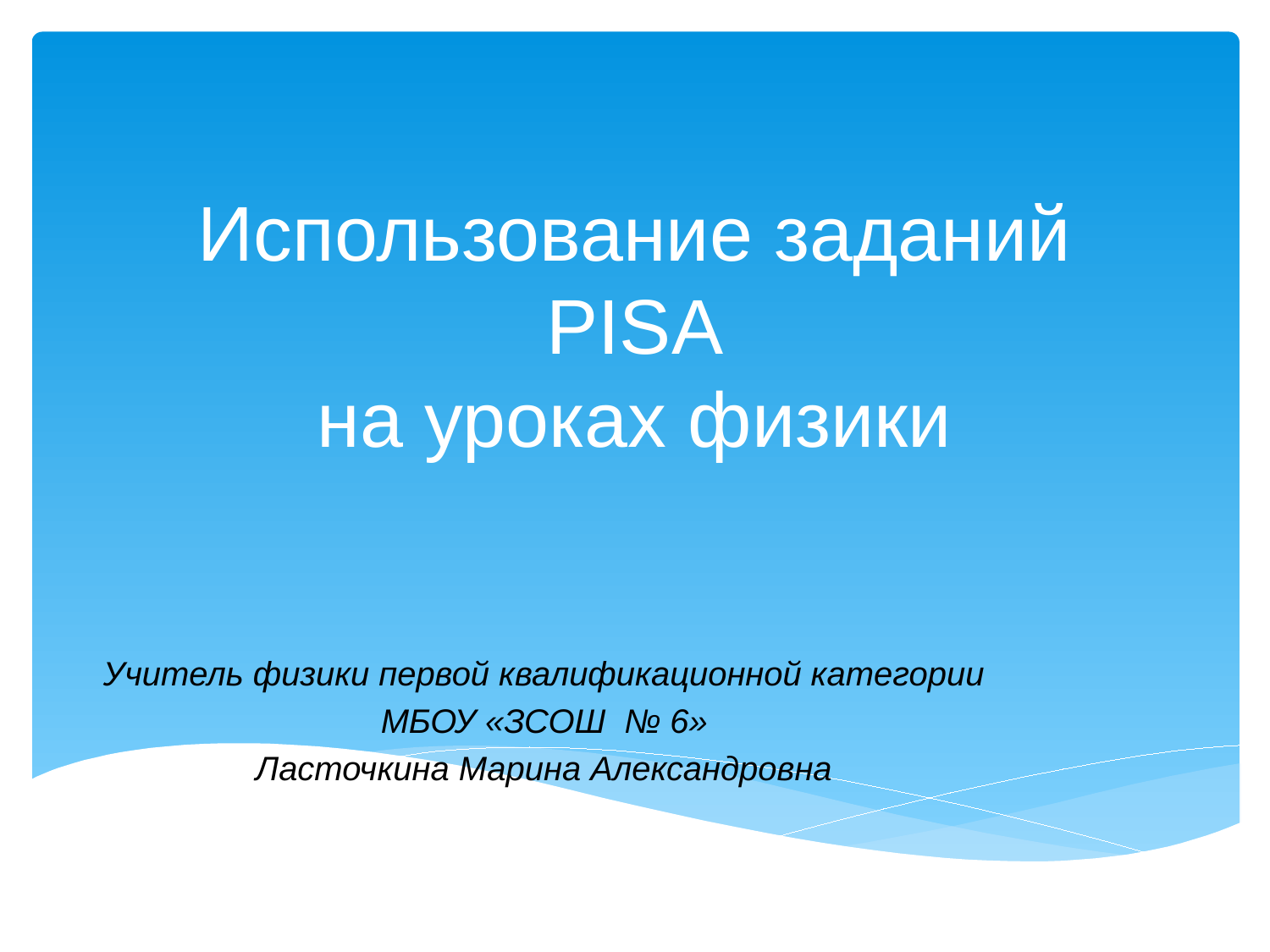

# Использование заданий PISA на уроках физики
Учитель физики первой квалификационной категории
МБОУ «ЗСОШ  № 6»
Ласточкина Марина Александровна